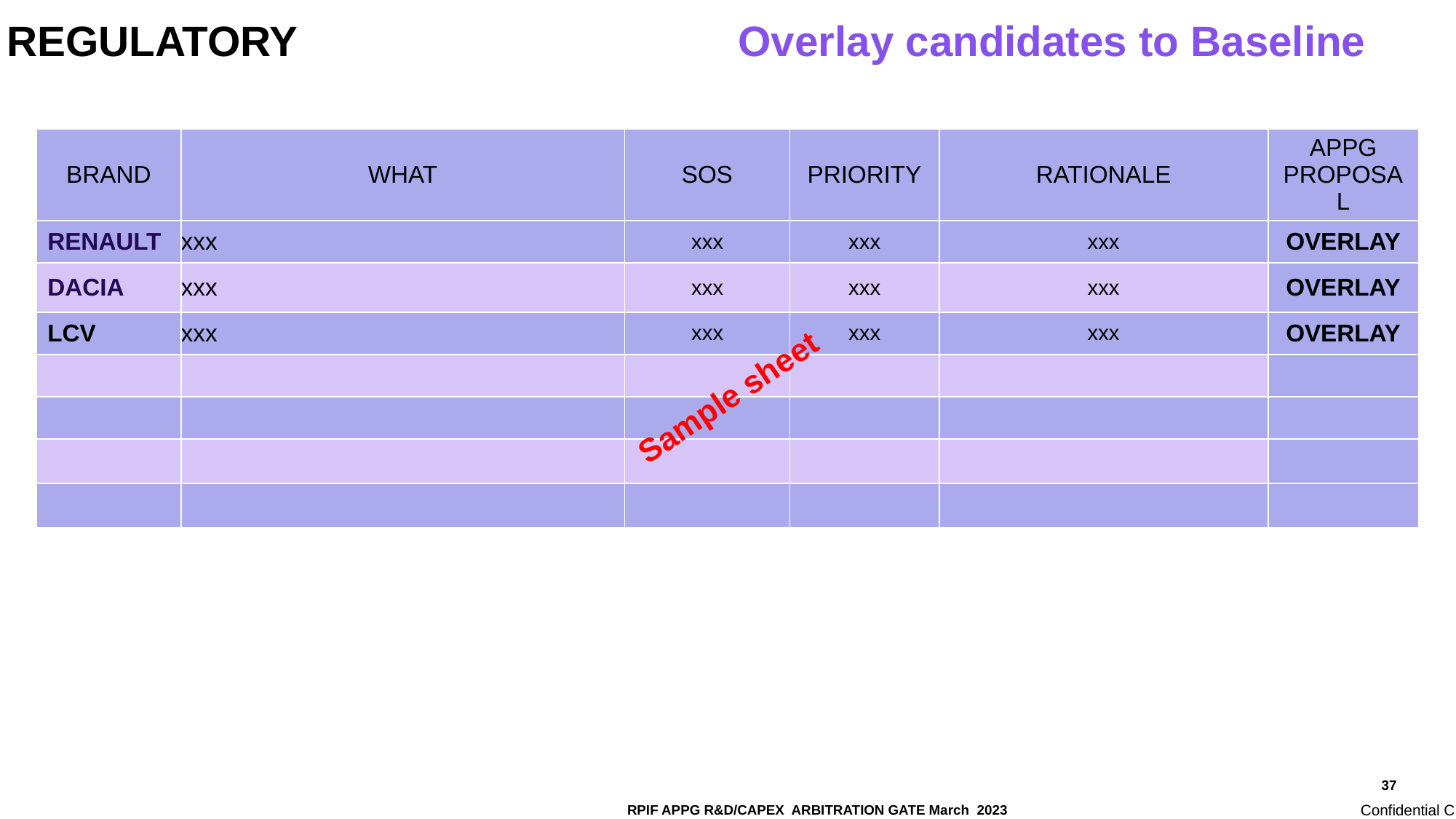

REGULATORY
Overlay candidates to Baseline
| BRAND | WHAT | SOS | PRIORITY | RATIONALE | APPG PROPOSAL |
| --- | --- | --- | --- | --- | --- |
| RENAULT | xxx | xxx | xxx | xxx | OVERLAY |
| DACIA | xxx | xxx | xxx | xxx | OVERLAY |
| LCV | xxx | xxx | xxx | xxx | OVERLAY |
|  |  |  |  |  |  |
|  |  |  |  |  |  |
|  |  |  |  |  |  |
|  |  |  |  |  |  |
Sample sheet
RPIF APPG R&D/CAPEX  ARBITRATION GATE March  2023